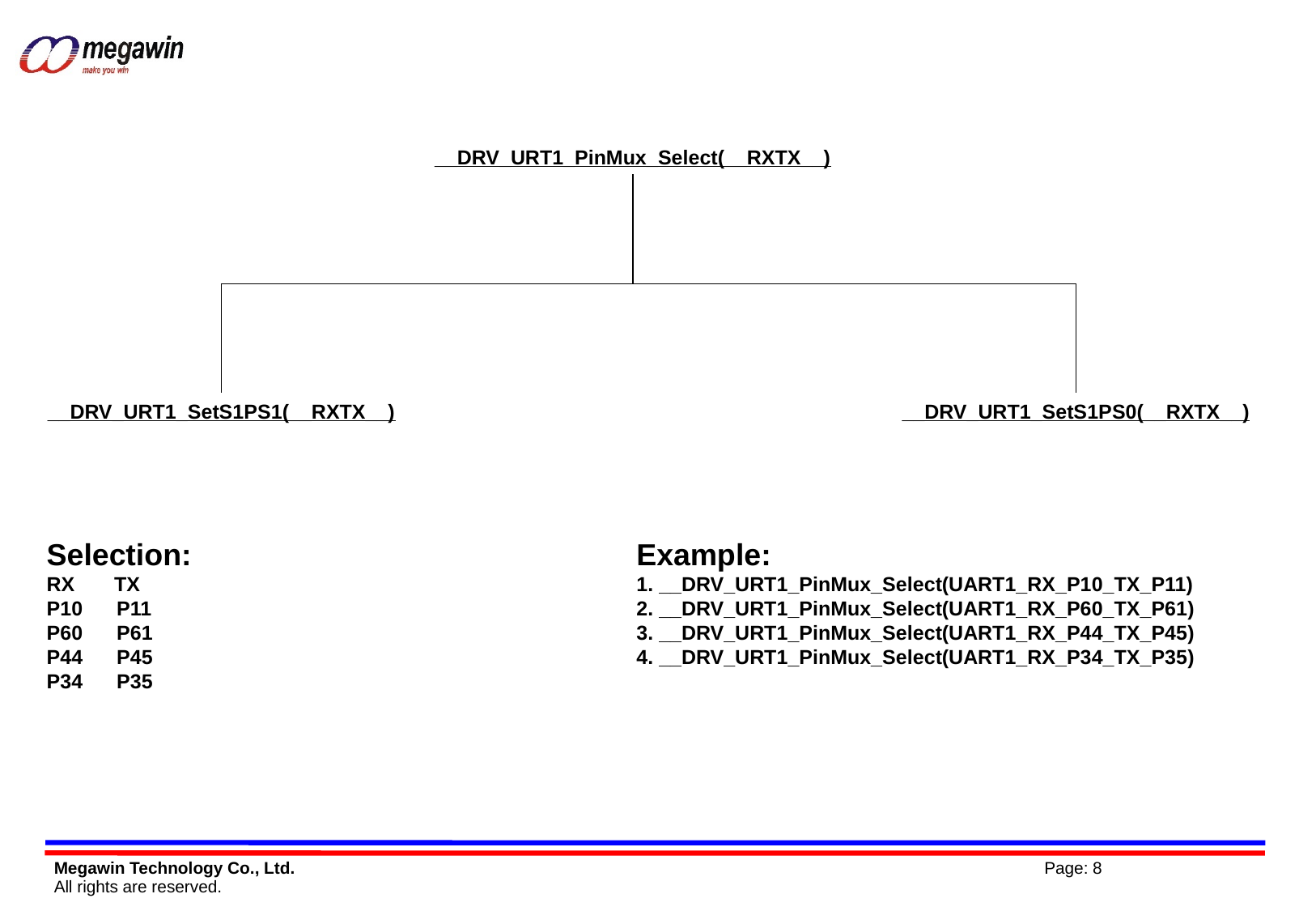

__DRV_URT1_PinMux_Select(__RXTX__)
__DRV_URT1_SetS1PS0(__RXTX__)
__DRV_URT1_SetS1PS1(__RXTX__)
Selection:
RX       TX
P10      P11
P60      P61
P44      P45
P34      P35

Example:
1. __DRV_URT1_PinMux_Select(UART1_RX_P10_TX_P11)
2. __DRV_URT1_PinMux_Select(UART1_RX_P60_TX_P61)
3. __DRV_URT1_PinMux_Select(UART1_RX_P44_TX_P45)
4. __DRV_URT1_PinMux_Select(UART1_RX_P34_TX_P35)